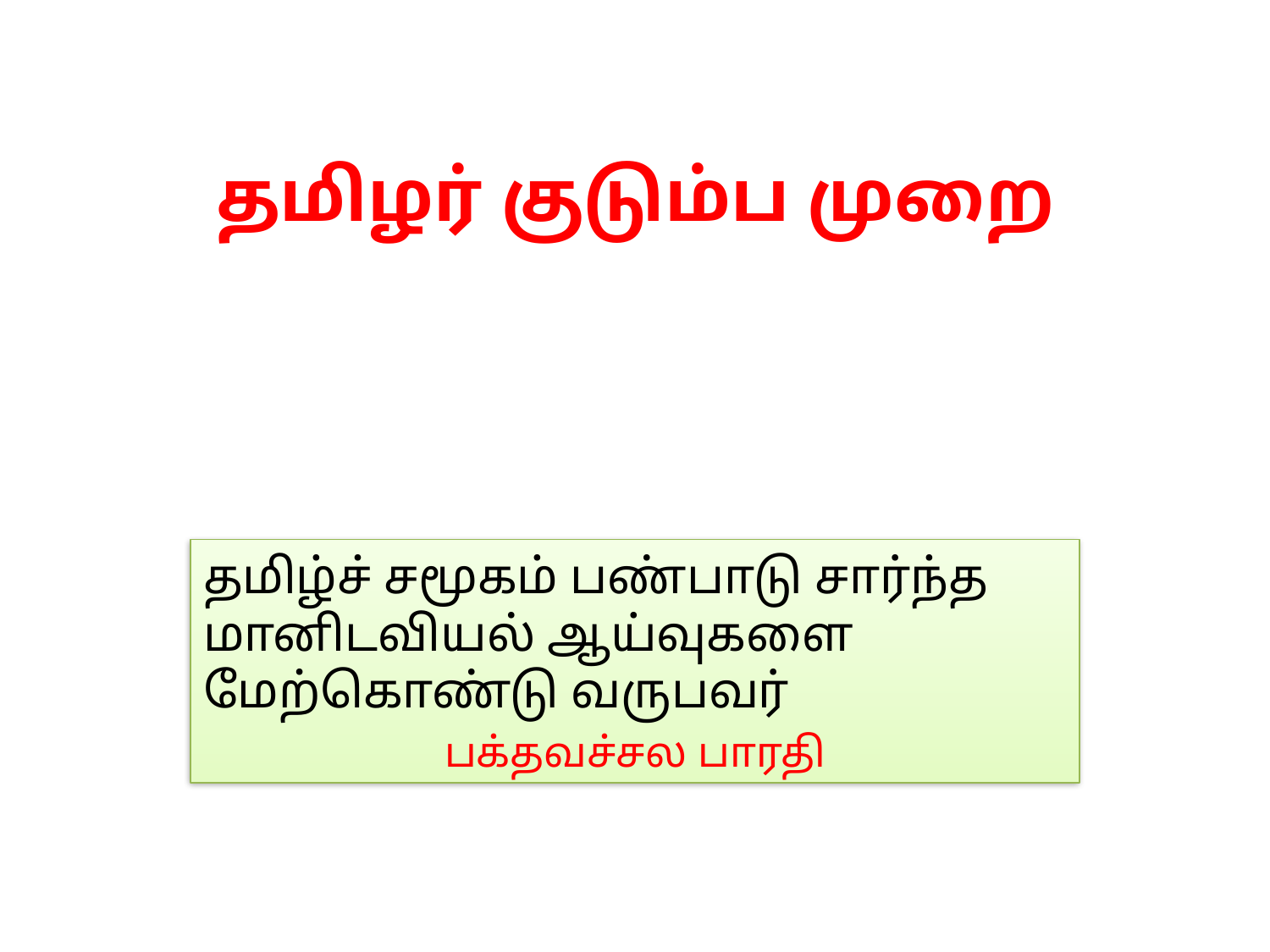

# தமிழர் குடும்ப முறை
தமிழ்ச் சமூகம் பண்பாடு சார்ந்த மானிடவியல் ஆய்வுகளை மேற்கொண்டு வருபவர்
பக்தவச்சல பாரதி